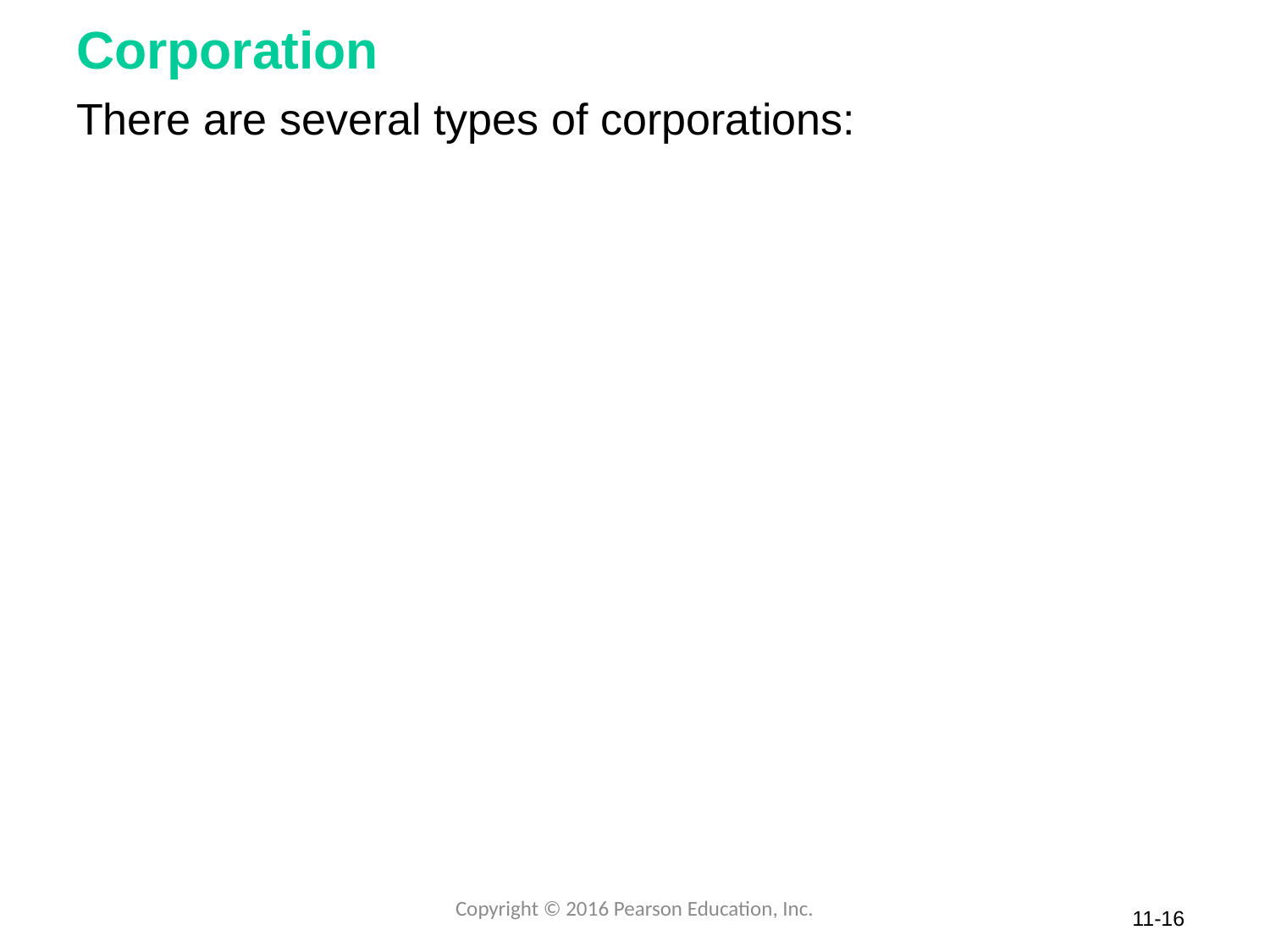

# Corporation

There are several types of corporations:

Copyright © 2016 Pearson Education, Inc.